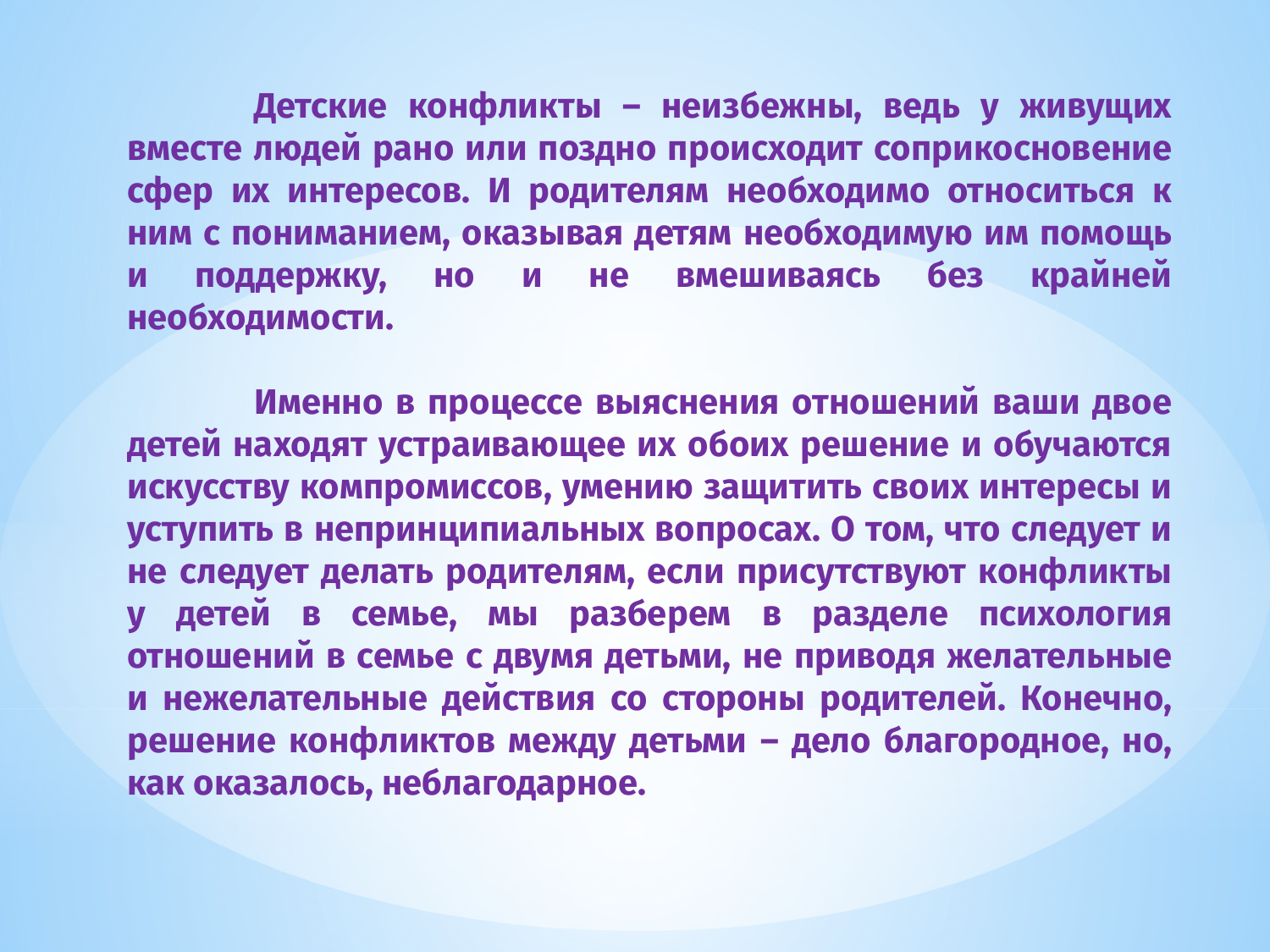

Детские конфликты – неизбежны, ведь у живущих вместе людей рано или поздно происходит соприкосновение сфер их интересов. И родителям необходимо относиться к ним с пониманием, оказывая детям необходимую им помощь и поддержку, но и не вмешиваясь без крайней необходимости.

	Именно в процессе выяснения отношений ваши двое детей находят устраивающее их обоих решение и обучаются искусству компромиссов, умению защитить своих интересы и уступить в непринципиальных вопросах. О том, что следует и не следует делать родителям, если присутствуют конфликты у детей в семье, мы разберем в разделе психология отношений в семье с двумя детьми, не приводя желательные и нежелательные действия со стороны родителей. Конечно, решение конфликтов между детьми – дело благородное, но, как оказалось, неблагодарное.

#